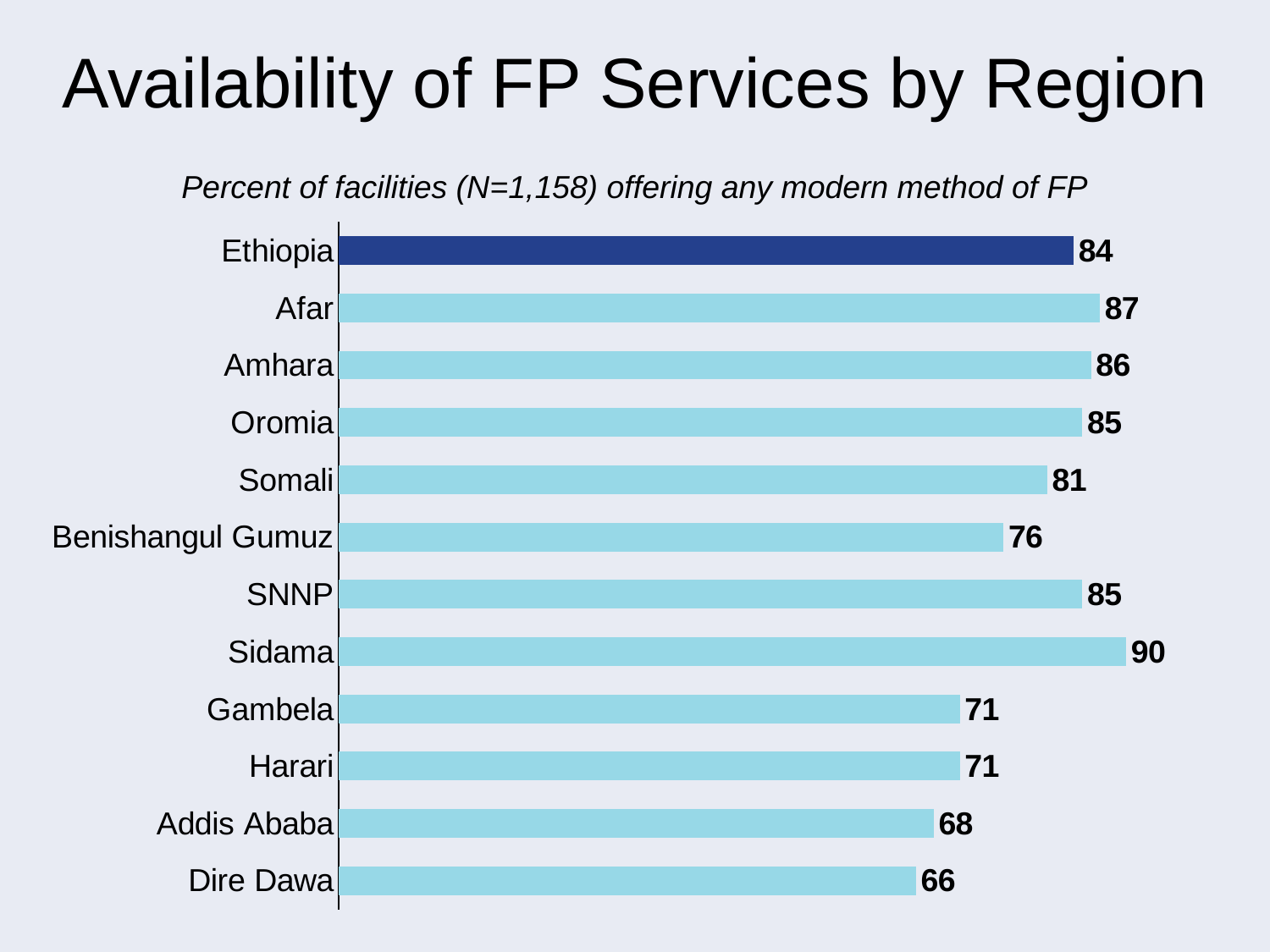

Availability of FP Services by Region
Percent of facilities (N=1,158) offering any modern method of FP

### Chart

| Category | All basic client services |
|---|---|
| Ethiopia | 84.0 |
| Afar | 87.0 |
| Amhara | 86.0 |
| Oromia | 85.0 |
| Somali | 81.0 |
| Benishangul Gumuz | 76.0 |
| SNNP | 85.0 |
| Sidama | 90.0 |
| Gambela | 71.0 |
| Harari | 71.0 |
| Addis Ababa | 68.0 |
| Dire Dawa | 66.0 |